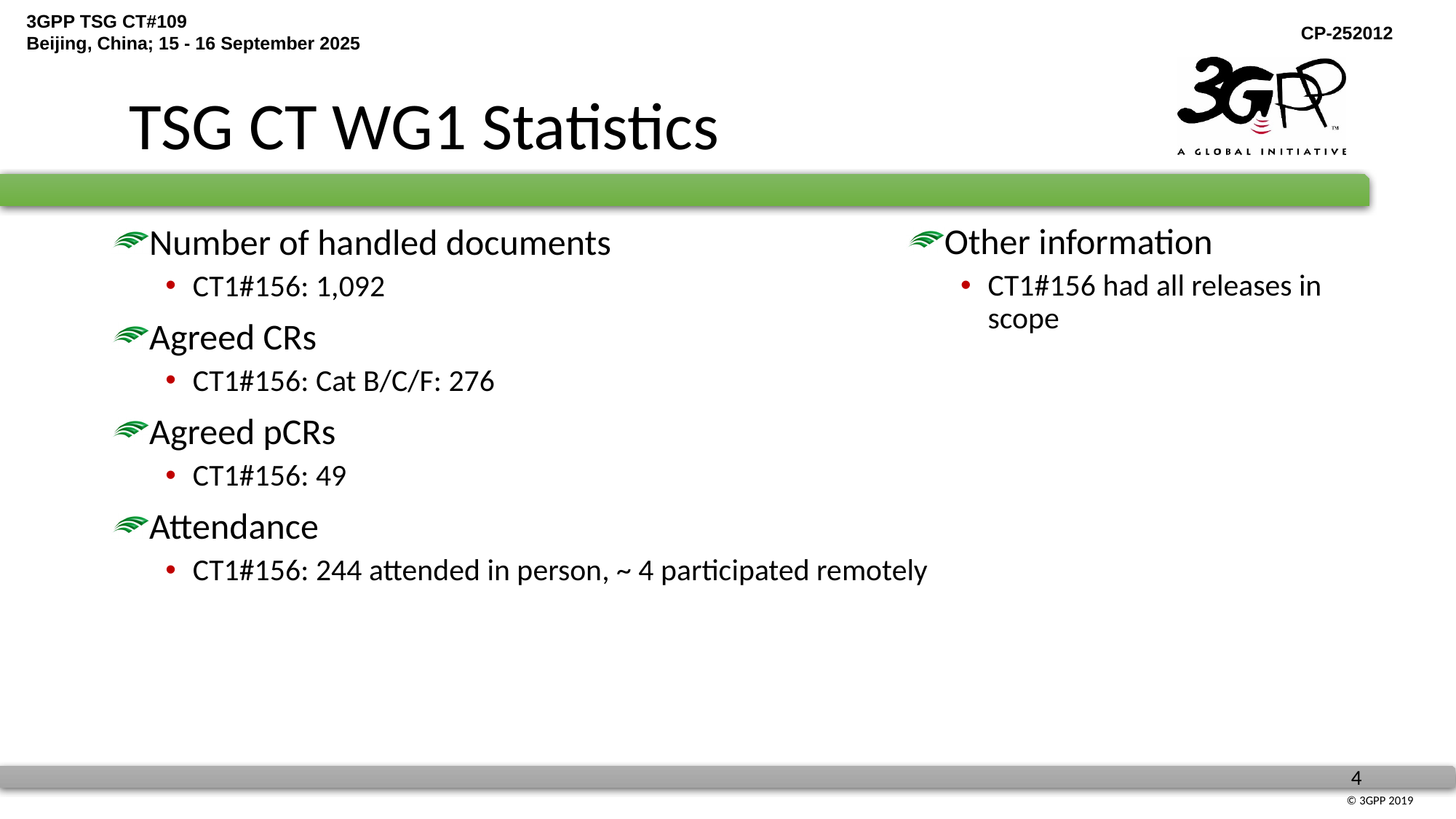

# TSG CT WG1 Statistics
Other information
CT1#156 had all releases in scope
Number of handled documents
CT1#156: 1,092
Agreed CRs
CT1#156: Cat B/C/F: 276
Agreed pCRs
CT1#156: 49
Attendance
CT1#156: 244 attended in person, ~ 4 participated remotely